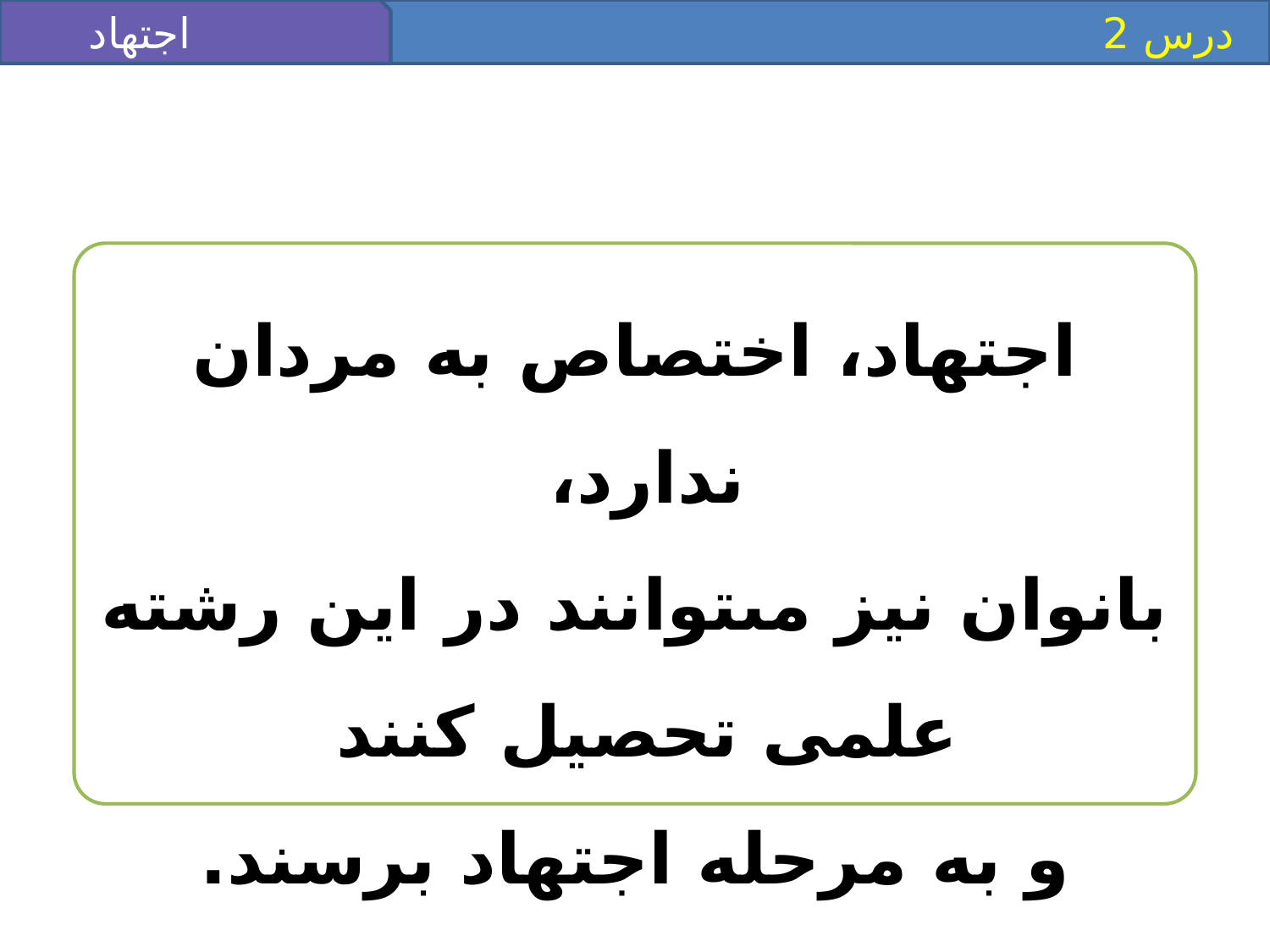

اجتهاد
 درس 2

اجتهاد، اختصاص به مردان ندارد،
بانوان نيز مى‏توانند در اين رشته علمى تحصيل كنند
و به مرحله اجتهاد برسند.